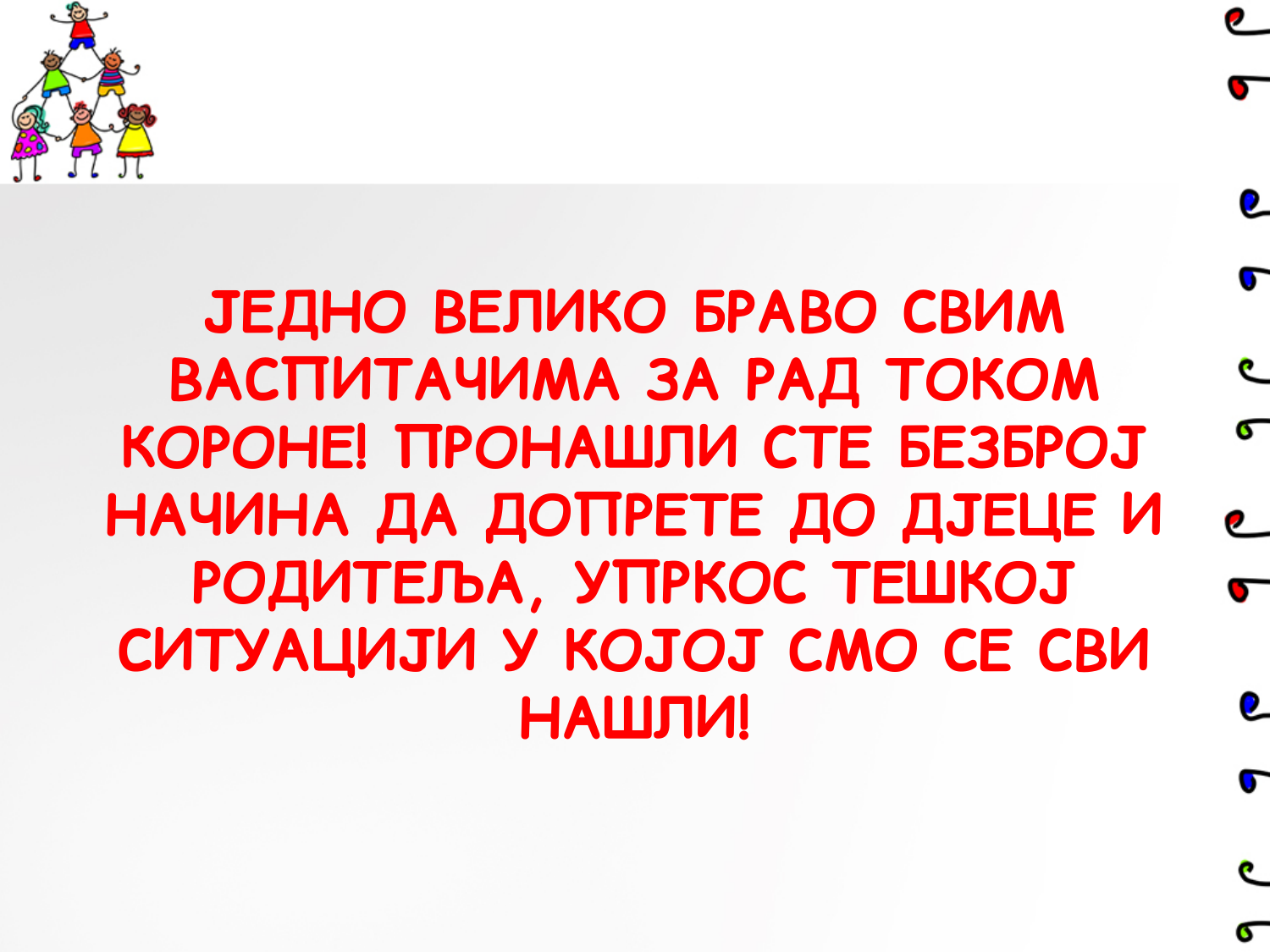

ЈЕДНО ВЕЛИКО БРАВО СВИМ ВАСПИТАЧИМА ЗА РАД ТОКОМ КОРОНЕ! ПРОНАШЛИ СТЕ БЕЗБРОЈ НАЧИНА ДА ДОПРЕТЕ ДО ДЈЕЦЕ И РОДИТЕЉА, УПРКОС ТЕШКОЈ СИТУАЦИЈИ У КОЈОЈ СМО СЕ СВИ НАШЛИ!